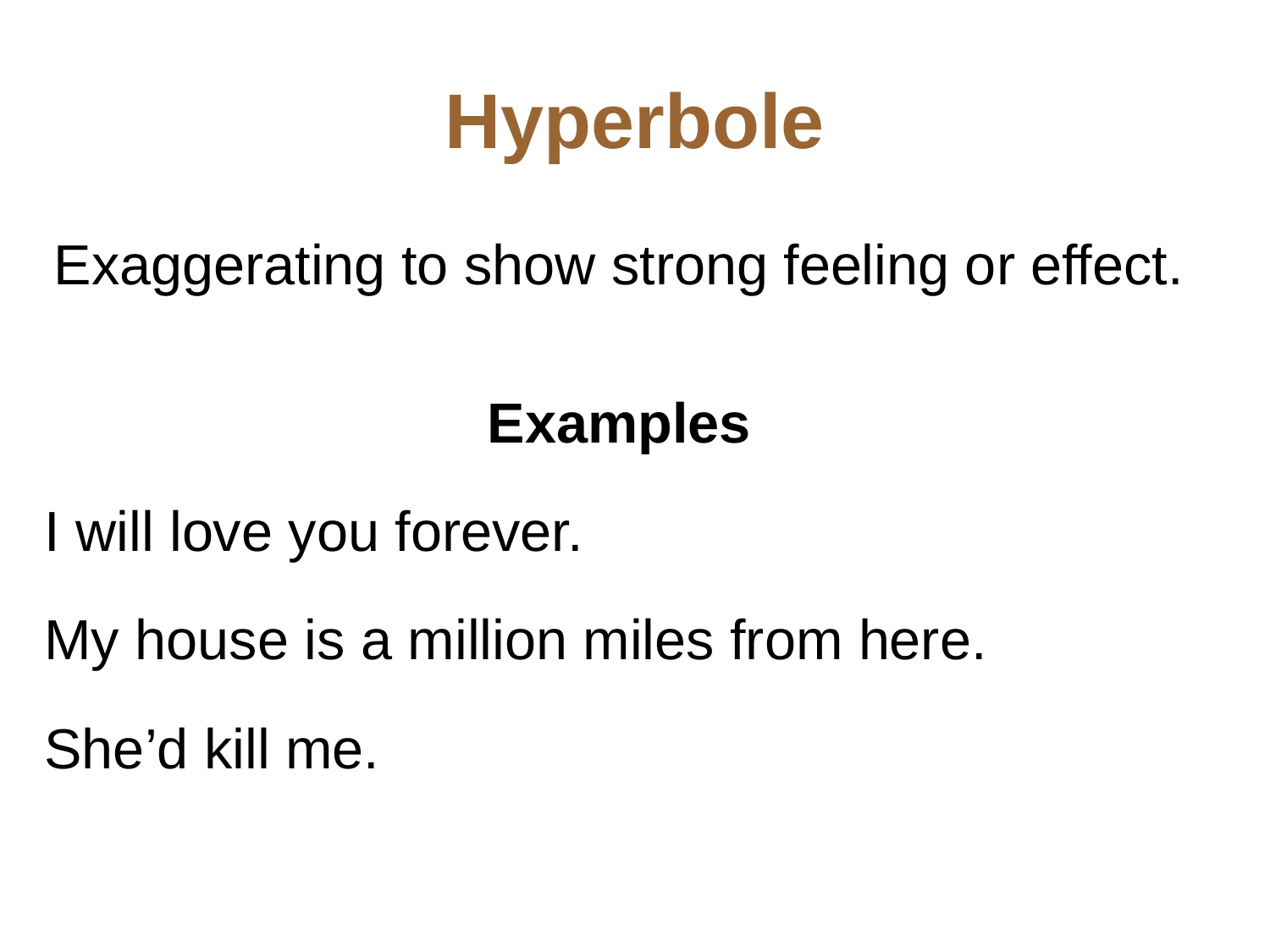

# Hyperbole
Exaggerating to show strong feeling or effect.

Examples

I will love you forever.

My house is a million miles from here.

She’d kill me.